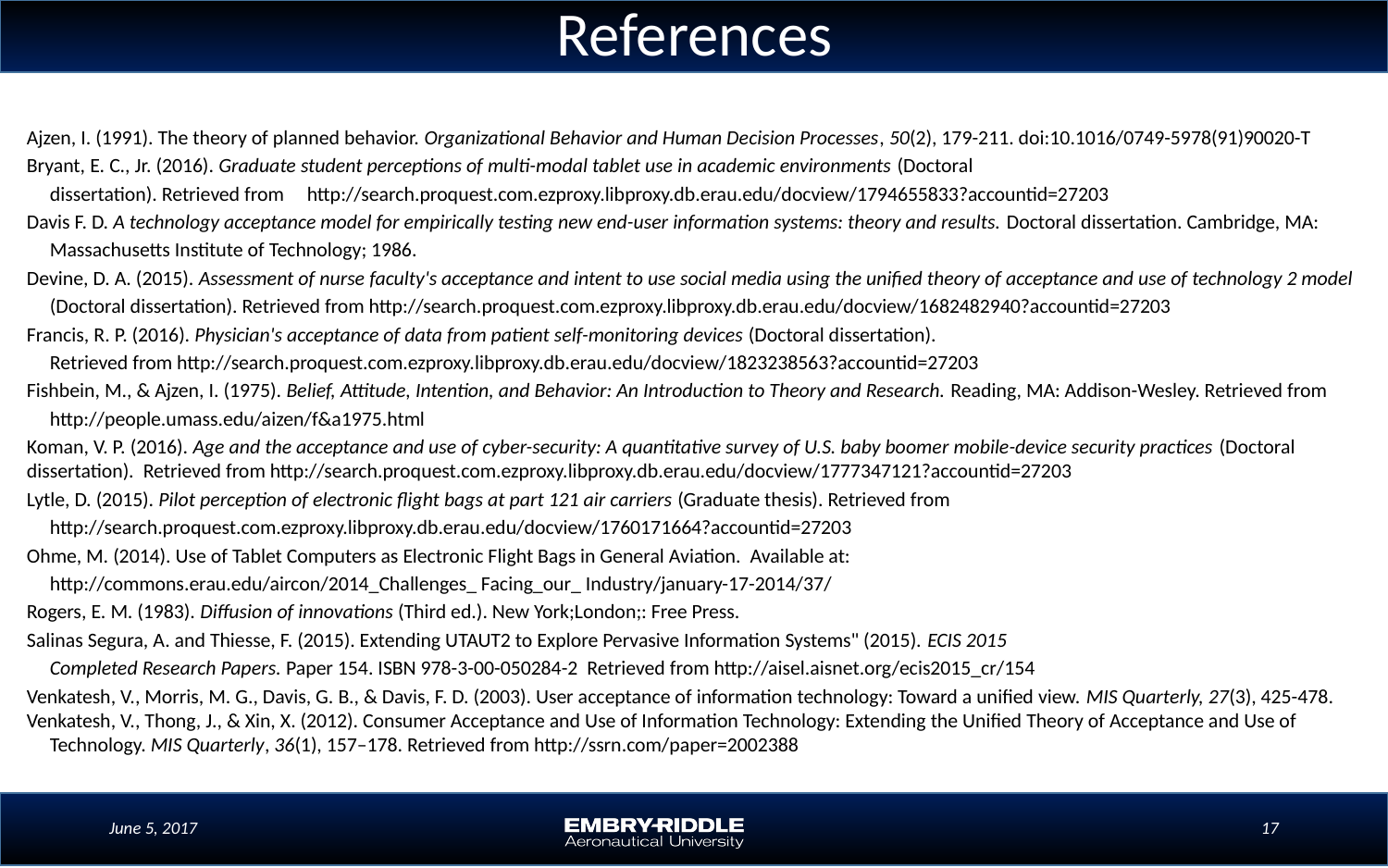

References
Ajzen, I. (1991). The theory of planned behavior. Organizational Behavior and Human Decision Processes, 50(2), 179-211. doi:10.1016/0749-5978(91)90020-T
Bryant, E. C., Jr. (2016). Graduate student perceptions of multi-modal tablet use in academic environments (Doctoral
     dissertation). Retrieved from     http://search.proquest.com.ezproxy.libproxy.db.erau.edu/docview/1794655833?accountid=27203
Davis F. D. A technology acceptance model for empirically testing new end-user information systems: theory and results. Doctoral dissertation. Cambridge, MA:
     Massachusetts Institute of Technology; 1986.
Devine, D. A. (2015). Assessment of nurse faculty's acceptance and intent to use social media using the unified theory of acceptance and use of technology 2 model
     (Doctoral dissertation). Retrieved from http://search.proquest.com.ezproxy.libproxy.db.erau.edu/docview/1682482940?accountid=27203
Francis, R. P. (2016). Physician's acceptance of data from patient self-monitoring devices (Doctoral dissertation).
     Retrieved from http://search.proquest.com.ezproxy.libproxy.db.erau.edu/docview/1823238563?accountid=27203
Fishbein, M., & Ajzen, I. (1975). Belief, Attitude, Intention, and Behavior: An Introduction to Theory and Research. Reading, MA: Addison-Wesley. Retrieved from
     http://people.umass.edu/aizen/f&a1975.html
Koman, V. P. (2016). Age and the acceptance and use of cyber-security: A quantitative survey of U.S. baby boomer mobile-device security practices (Doctoral dissertation).  Retrieved from http://search.proquest.com.ezproxy.libproxy.db.erau.edu/docview/1777347121?accountid=27203
Lytle, D. (2015). Pilot perception of electronic flight bags at part 121 air carriers (Graduate thesis). Retrieved from
     http://search.proquest.com.ezproxy.libproxy.db.erau.edu/docview/1760171664?accountid=27203
Ohme, M. (2014). Use of Tablet Computers as Electronic Flight Bags in General Aviation.  Available at:
     http://commons.erau.edu/aircon/2014_Challenges_ Facing_our_ Industry/january-17-2014/37/
Rogers, E. M. (1983). Diffusion of innovations (Third ed.). New York;London;: Free Press.
Salinas Segura, A. and Thiesse, F. (2015). Extending UTAUT2 to Explore Pervasive Information Systems" (2015). ECIS 2015
     Completed Research Papers. Paper 154. ISBN 978-3-00-050284-2  Retrieved from http://aisel.aisnet.org/ecis2015_cr/154
Venkatesh, V., Morris, M. G., Davis, G. B., & Davis, F. D. (2003). User acceptance of information technology: Toward a unified view. MIS Quarterly, 27(3), 425-478.
Venkatesh, V., Thong, J., & Xin, X. (2012). Consumer Acceptance and Use of Information Technology: Extending the Unified Theory of Acceptance and Use of
     Technology. MIS Quarterly, 36(1), 157–178. Retrieved from http://ssrn.com/paper=2002388

June 5, 2017
17